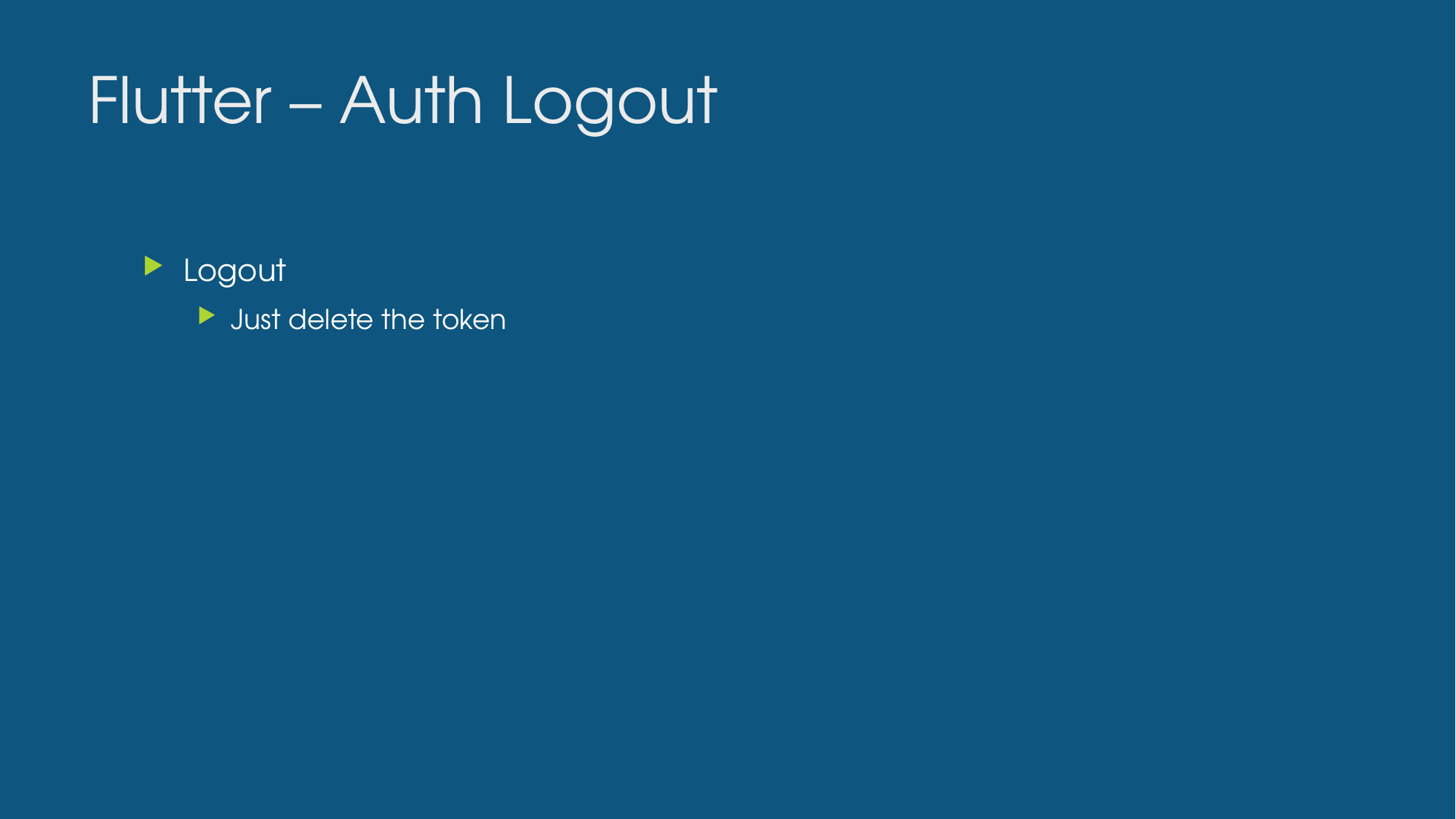

8
# Flutter – Auth Logout
Logout
Just delete the token